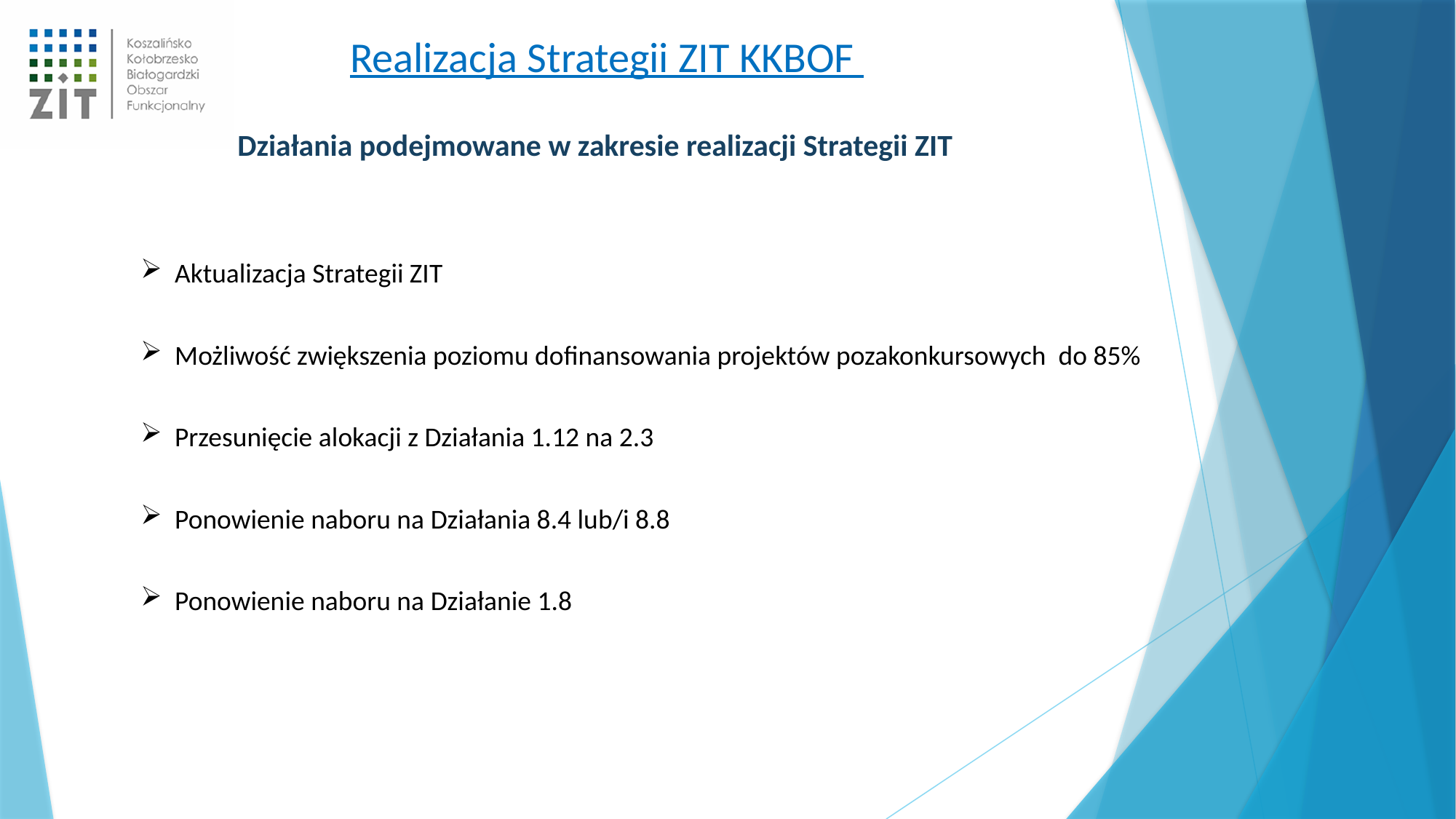

Realizacja Strategii ZIT KKBOF
Działania podejmowane w zakresie realizacji Strategii ZIT

Aktualizacja Strategii ZIT
Możliwość zwiększenia poziomu dofinansowania projektów pozakonkursowych  do 85%
Przesunięcie alokacji z Działania 1.12 na 2.3
Ponowienie naboru na Działania 8.4 lub/i 8.8
Ponowienie naboru na Działanie 1.8